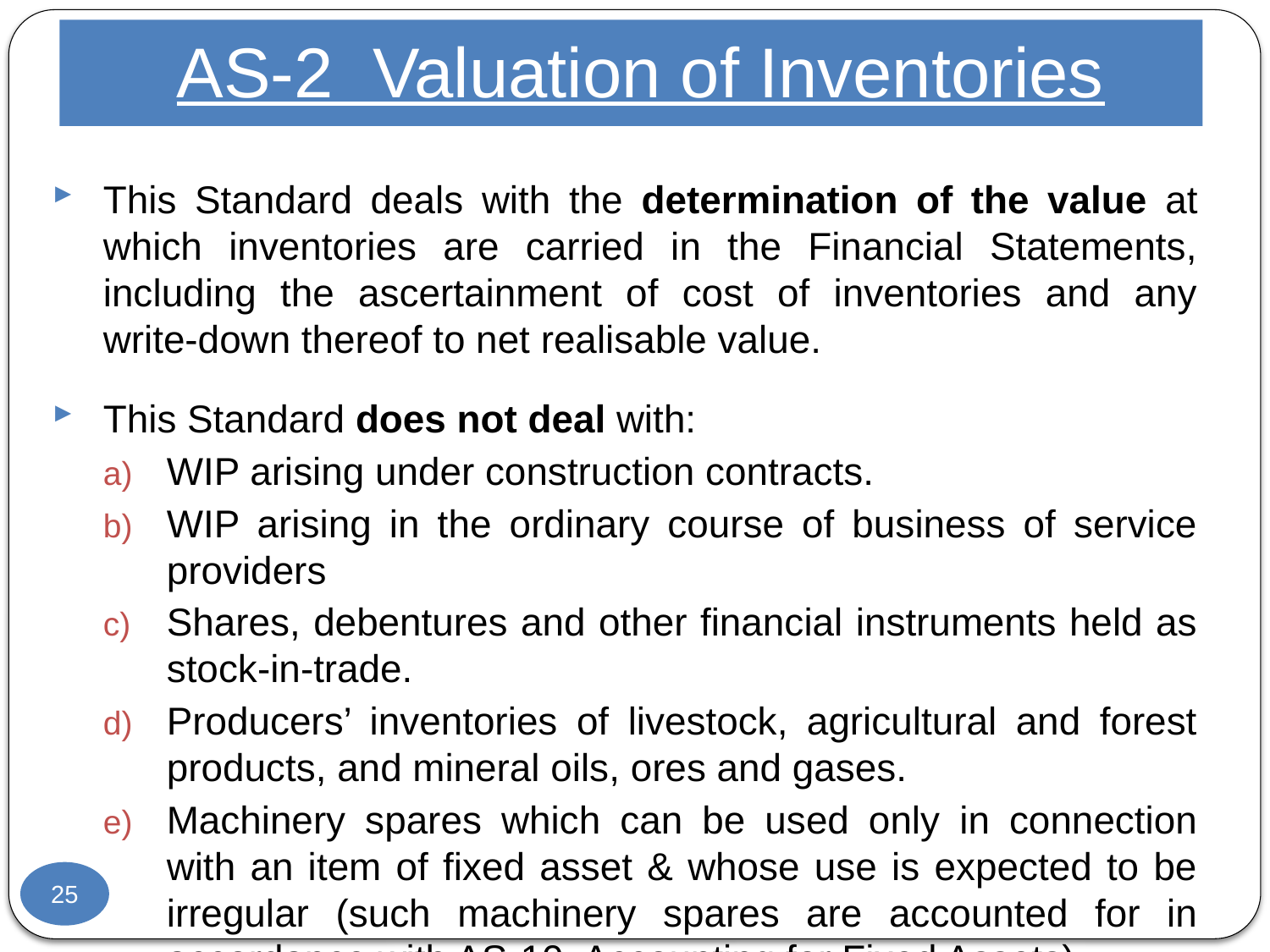

# AS-2  Valuation of Inventories
This Standard deals with the determination of the value at which inventories are carried in the Financial Statements, including the ascertainment of cost of inventories and any write-down thereof to net realisable value.

This Standard does not deal with:
WIP arising under construction contracts.
WIP arising in the ordinary course of business of service providers.
Shares, debentures and other financial instruments held as stock-in-trade.
Producers’ inventories of livestock, agricultural and forest products, and mineral oils, ores and gases.
Machinery spares which can be used only in connection with an item of fixed asset & whose use is expected to be irregular (such machinery spares are accounted for in accordance with AS-10, Accounting for Fixed Assets)
25